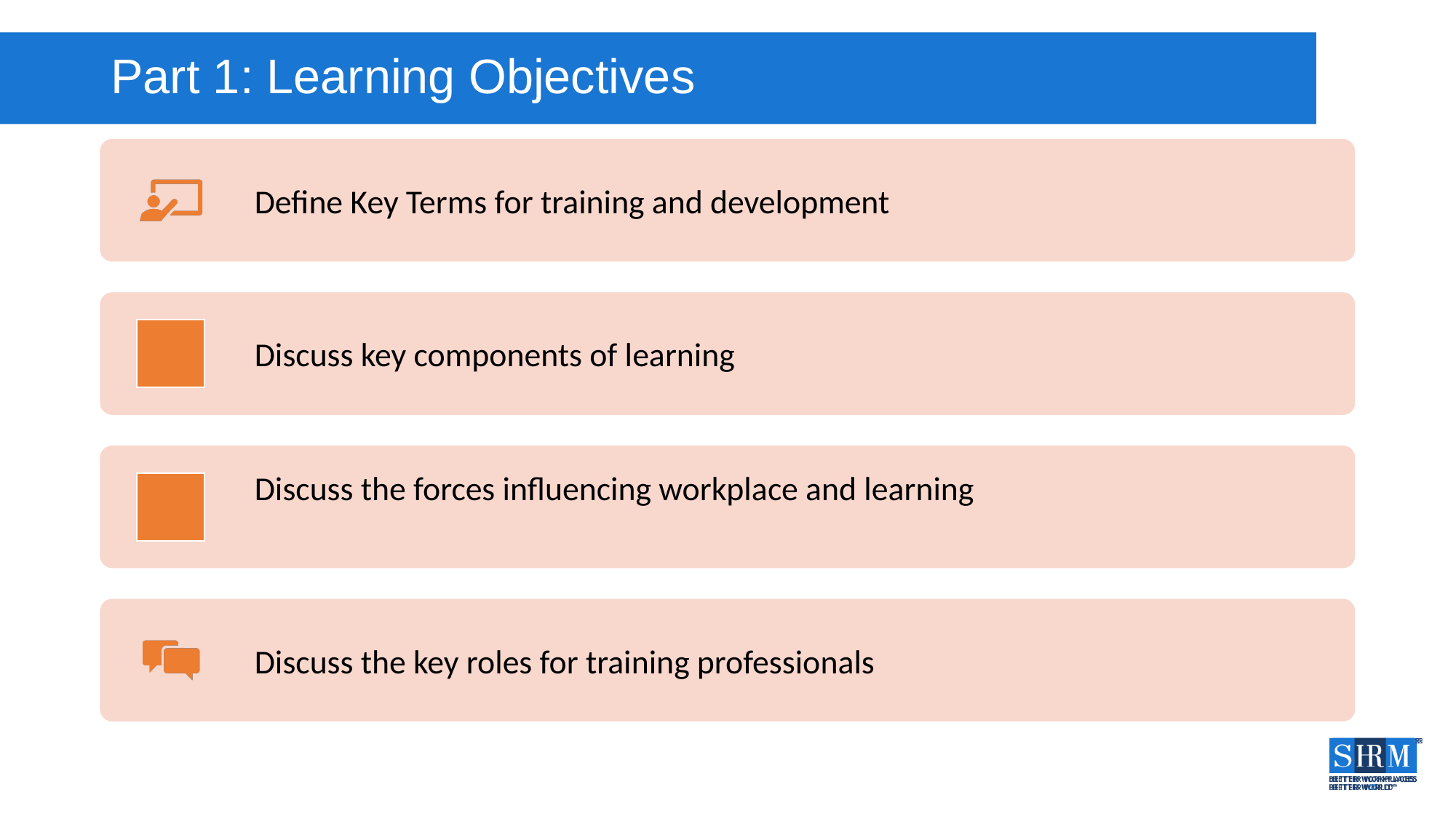

# Part 1: Learning Objectives
Define Key Terms for training and development
Discuss key components of learning
Discuss the forces influencing workplace and learning
Discuss the key roles for training professionals